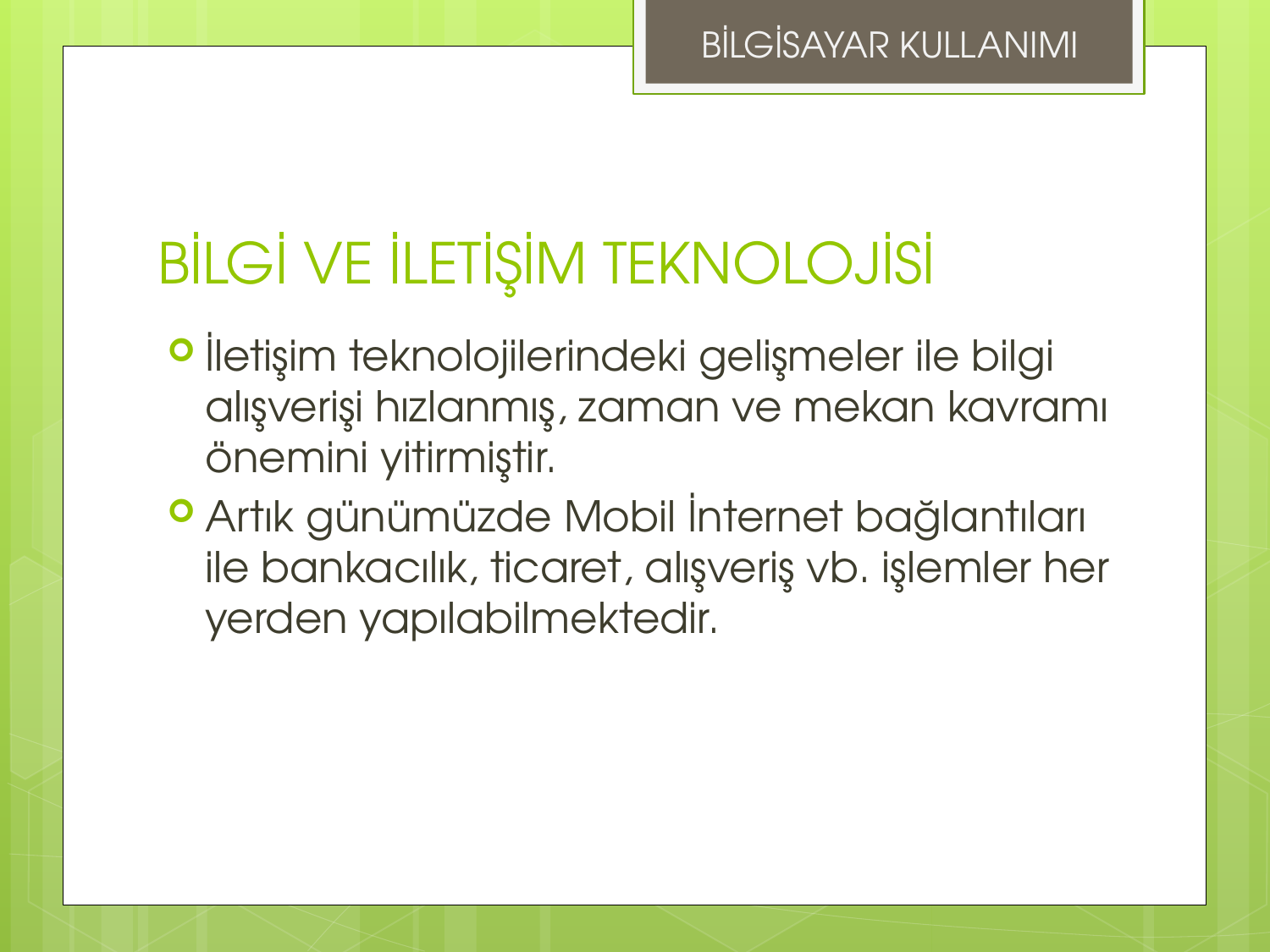

BİLGİSAYAR KULLANIMI
# BİLGİ VE İLETİŞİM TEKNOLOJİSİ
İletişim teknolojilerindeki gelişmeler ile bilgi alışverişi hızlanmış, zaman ve mekan kavramı önemini yitirmiştir.
Artık günümüzde Mobil İnternet bağlantıları ile bankacılık, ticaret, alışveriş vb. işlemler her yerden yapılabilmektedir.